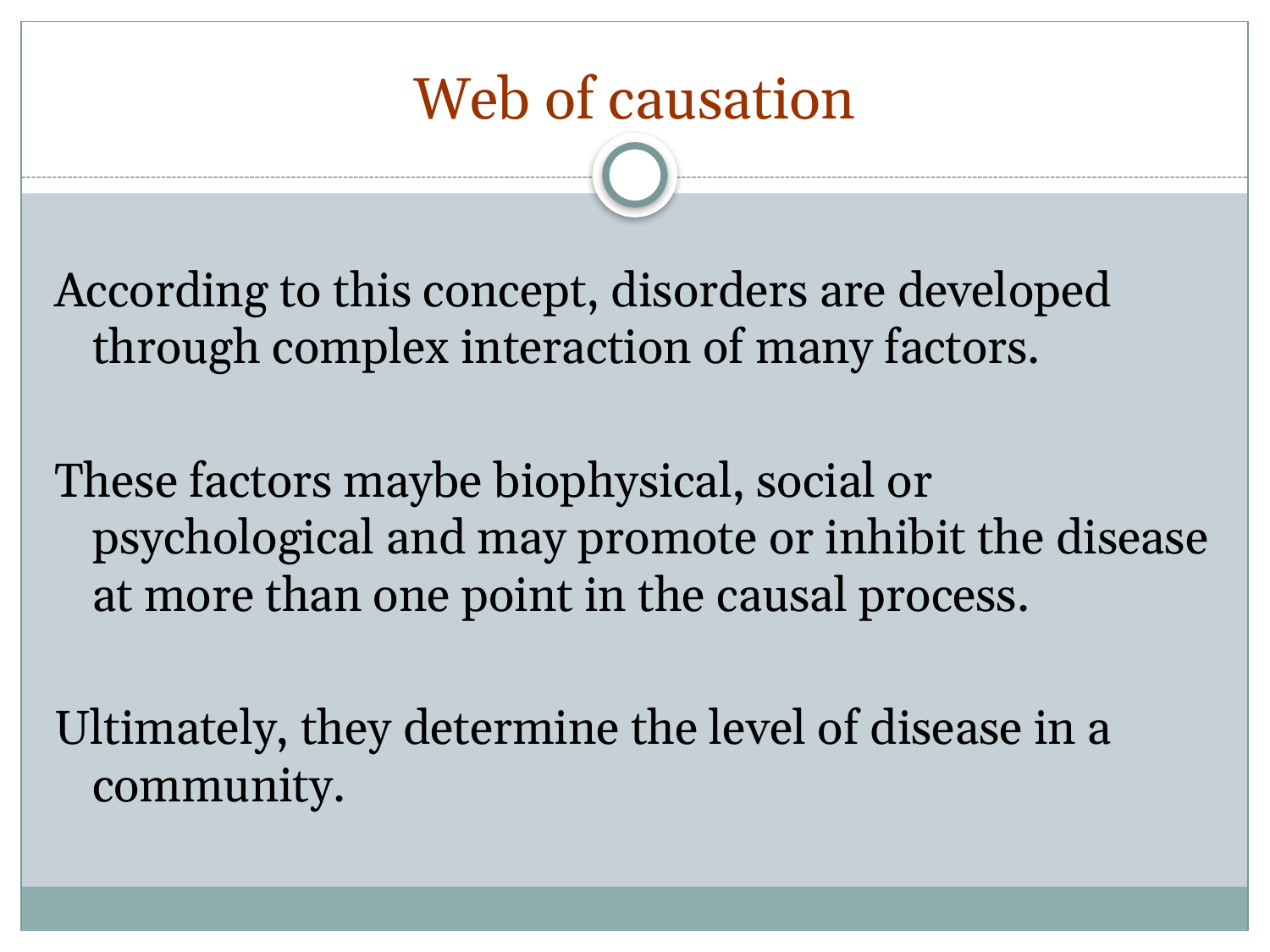

# Web of causation

According to this concept, disorders are developed through complex interaction of many factors.

These factors maybe biophysical, social or psychological and may promote or inhibit the disease at more than one point in the causal process.

Ultimately, they determine the level of disease in a community.